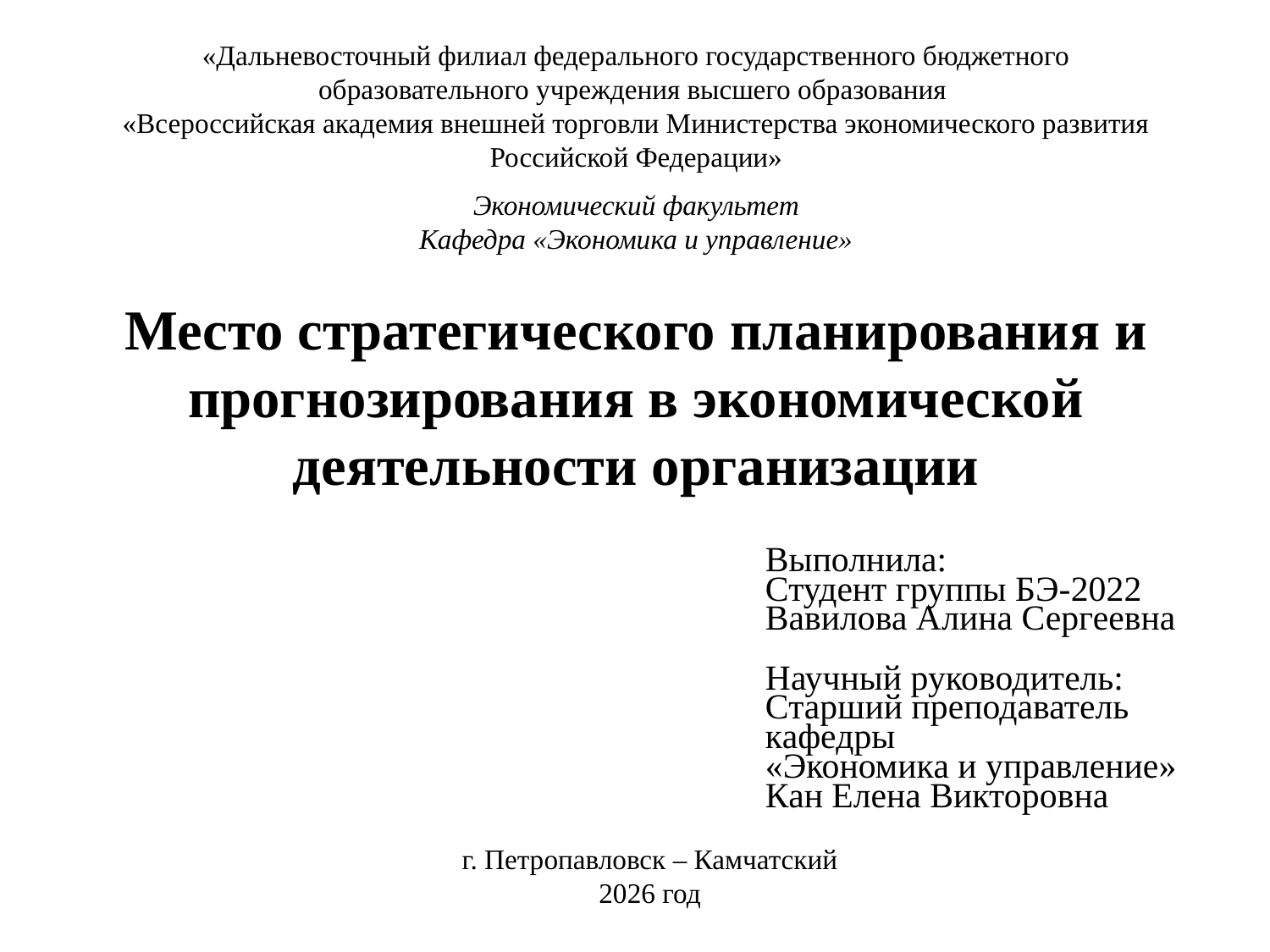

«Дальневосточный филиал федерального государственного бюджетного образовательного учреждения высшего образования
«Всероссийская академия внешней торговли Министерства экономического развития Российской Федерации»
Экономический факультет
Кафедра «Экономика и управление»

# Место стратегического планирования и прогнозирования в экономической деятельности организации
Выполнила:
Студент группы БЭ-2022
Вавилова Алина Сергеевна

Научный руководитель:
Старший преподаватель кафедры
«Экономика и управление»
Кан Елена Викторовна
г. Петропавловск – Камчатский
2026 год